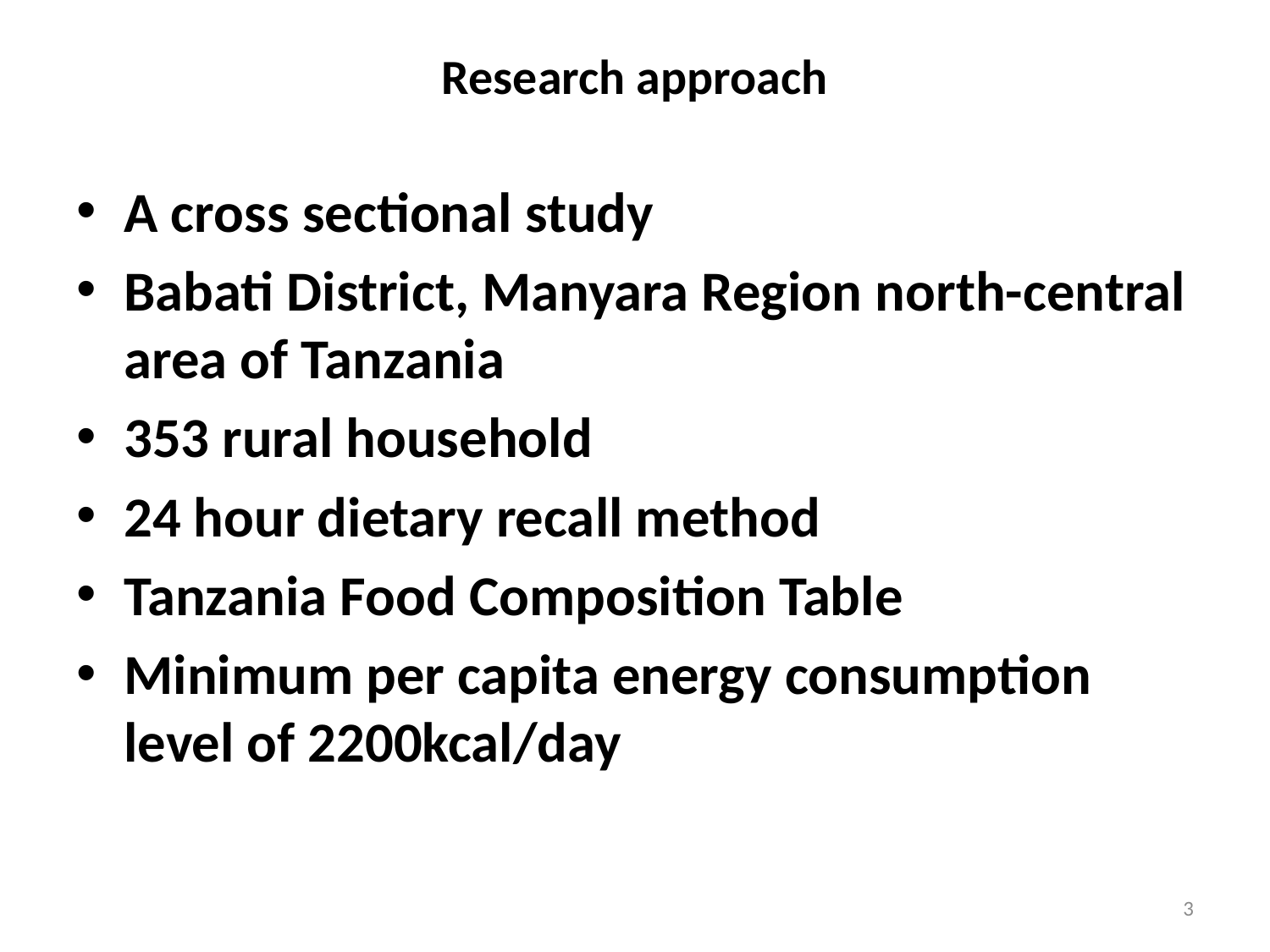

# Research approach
A cross sectional study
Babati District, Manyara Region north-central area of Tanzania
353 rural household
24 hour dietary recall method
Tanzania Food Composition Table
Minimum per capita energy consumption level of 2200kcal/day

3